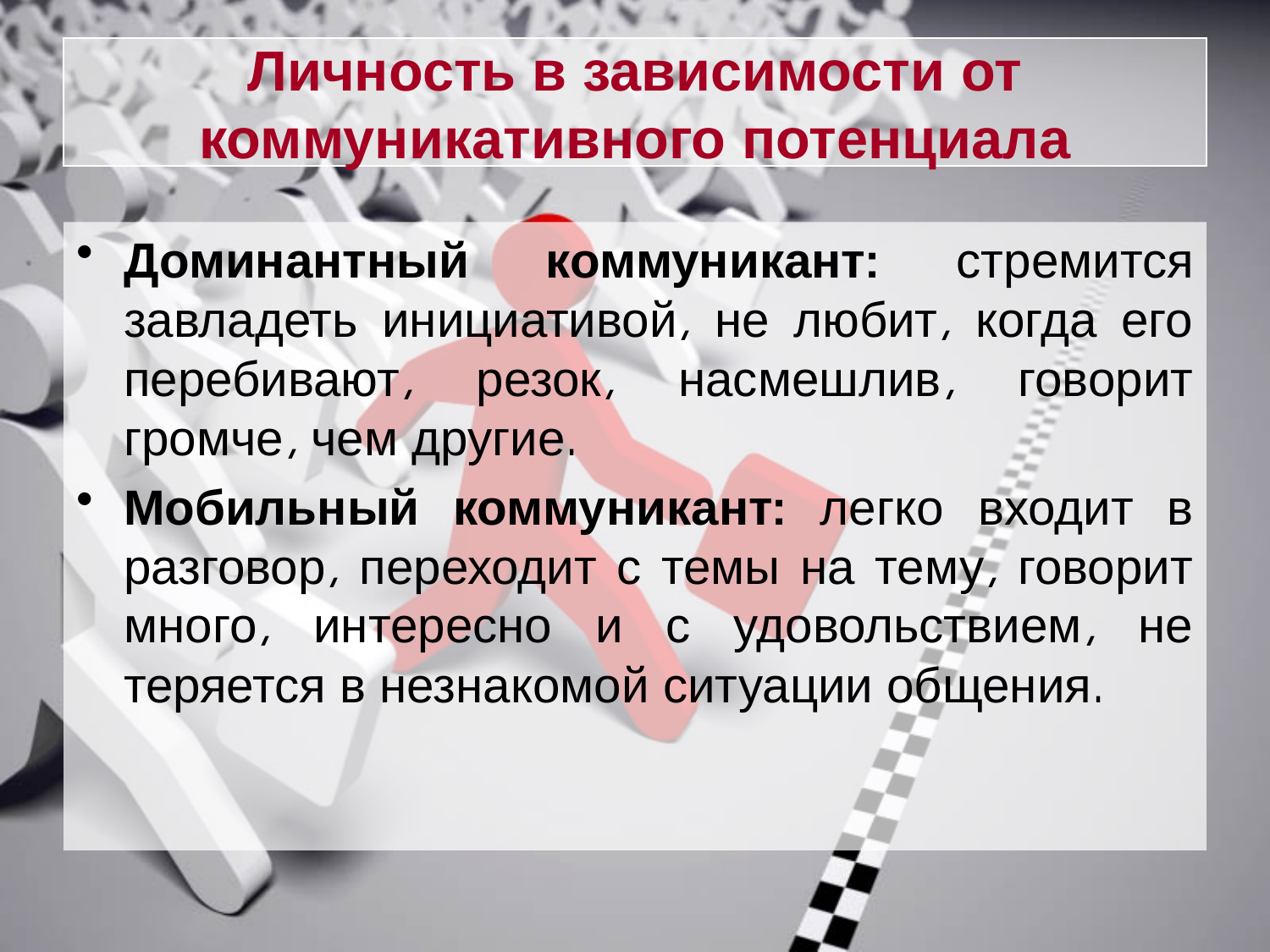

# Личность в зависимости от коммуникативного потенциала
Доминантный коммуникант: стремится завладеть инициативой, не любит, когда его перебивают, резок, насмешлив, говорит громче, чем другие.
Мобильный коммуникант: легко входит в разговор, переходит с темы на тему, говорит много, интересно и с удовольствием, не теряется в незнакомой ситуации общения.